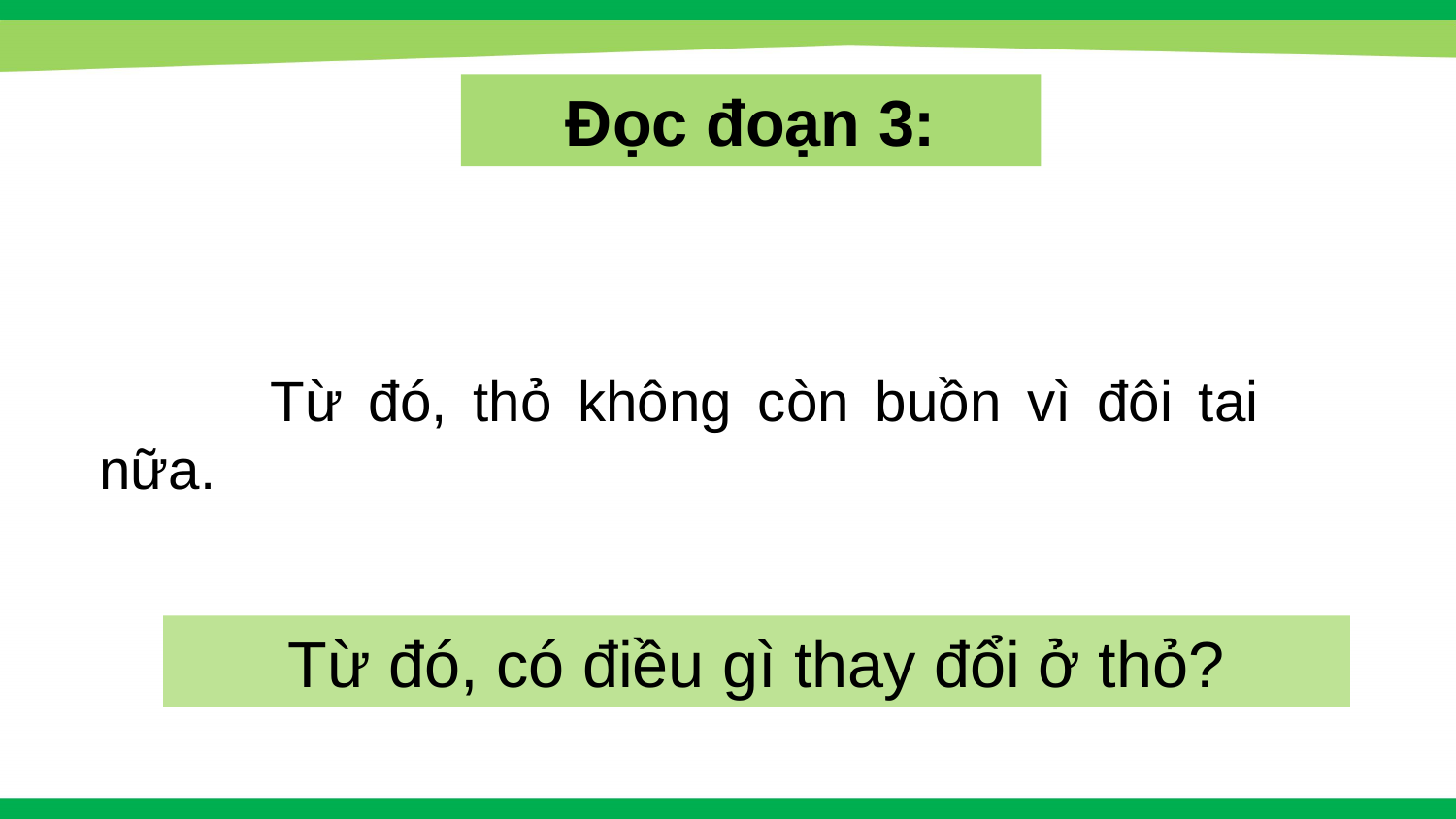

Đọc đoạn 3:
	 Từ đó, thỏ không còn buồn vì đôi tai nữa.
Từ đó, có điều gì thay đổi ở thỏ?